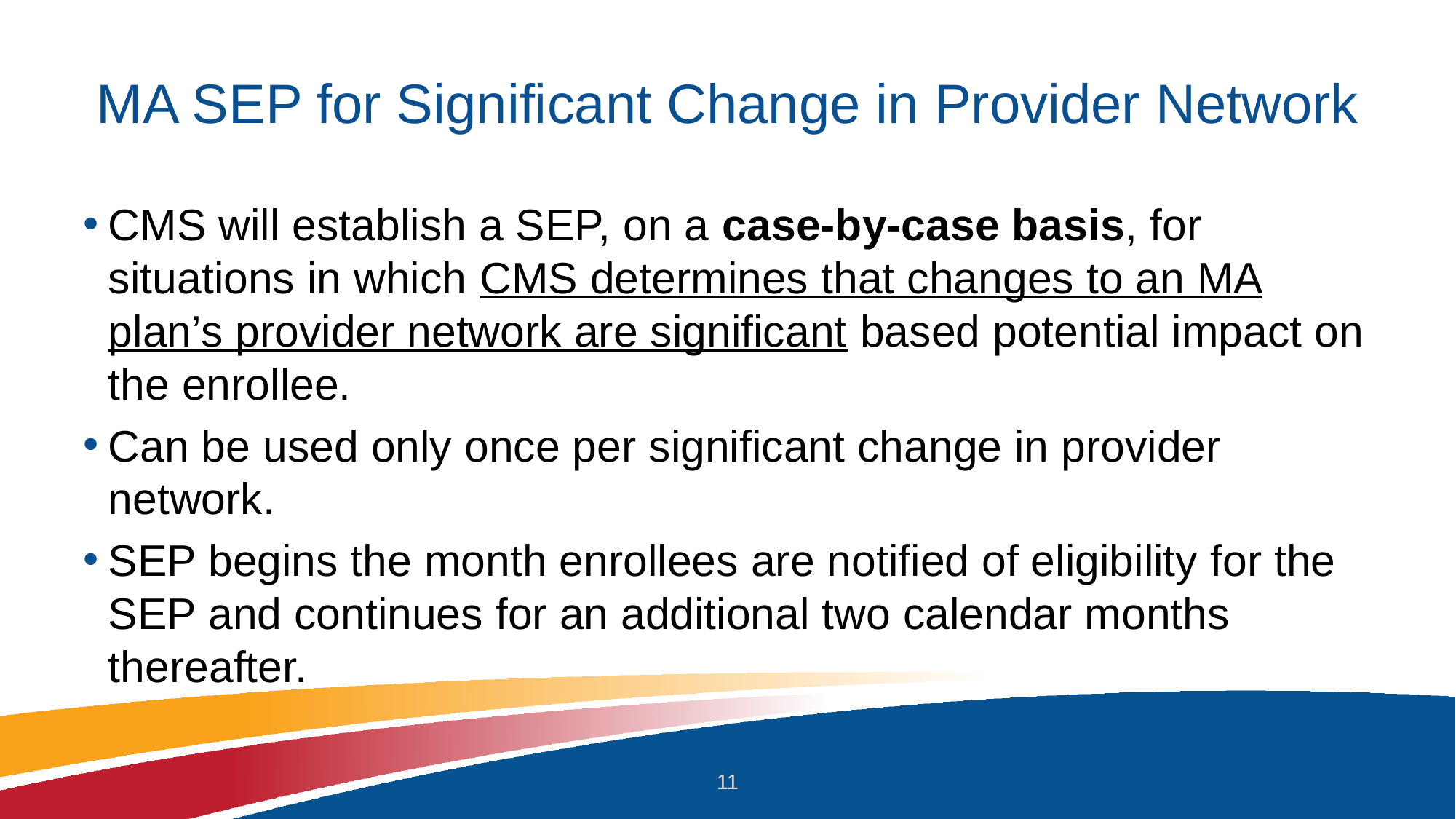

# MA SEP for Significant Change in Provider Network
CMS will establish a SEP, on a case-by-case basis, for situations in which CMS determines that changes to an MA plan’s provider network are significant based potential impact on the enrollee.
Can be used only once per significant change in provider network.
SEP begins the month enrollees are notified of eligibility for the SEP and continues for an additional two calendar months thereafter.
11